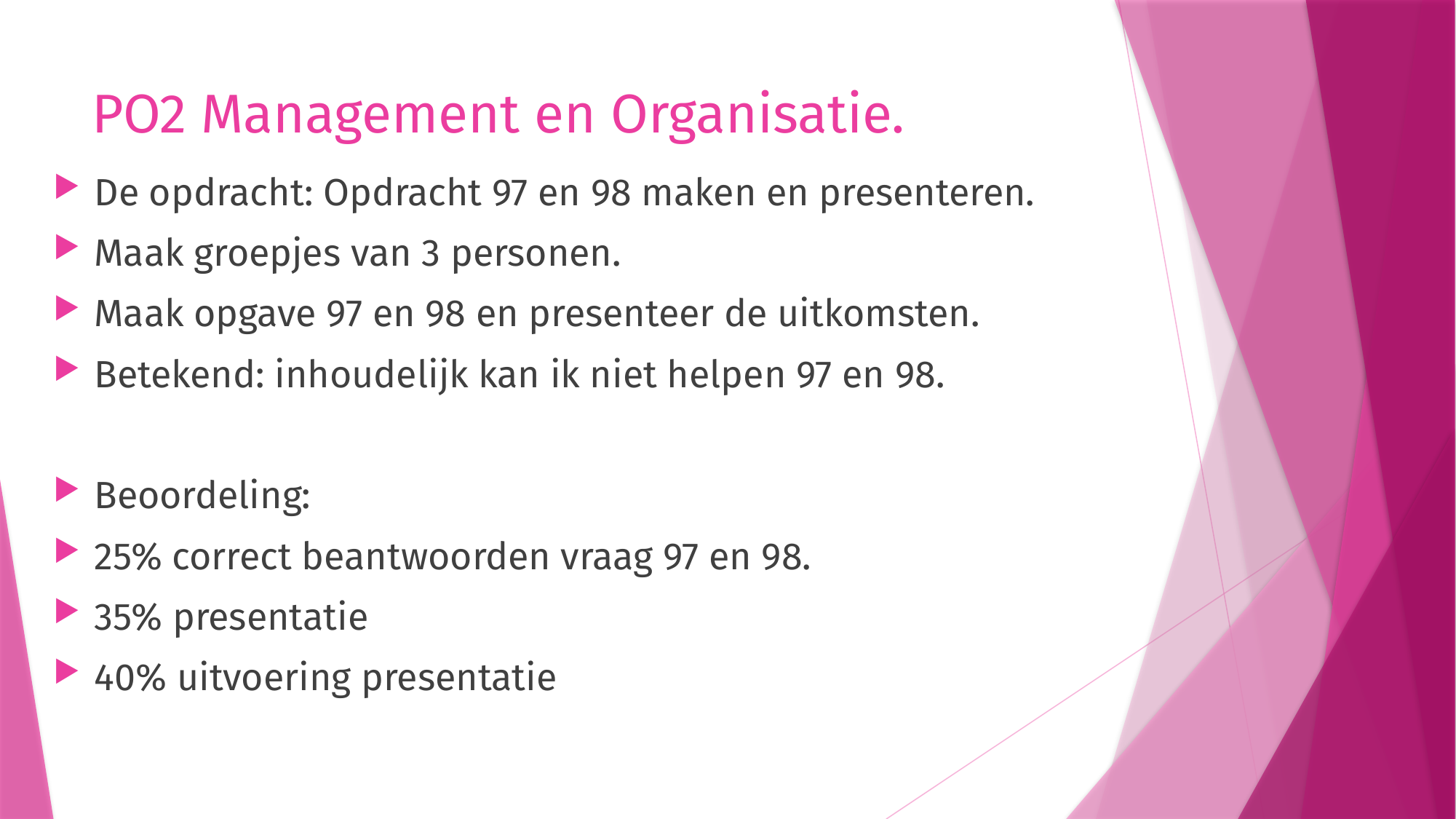

# PO2 Management en Organisatie.
De opdracht: Opdracht 97 en 98 maken en presenteren.
Maak groepjes van 3 personen.
Maak opgave 97 en 98 en presenteer de uitkomsten.
Betekend: inhoudelijk kan ik niet helpen 97 en 98.

Beoordeling:
25% correct beantwoorden vraag 97 en 98.
35% presentatie
40% uitvoering presentatie